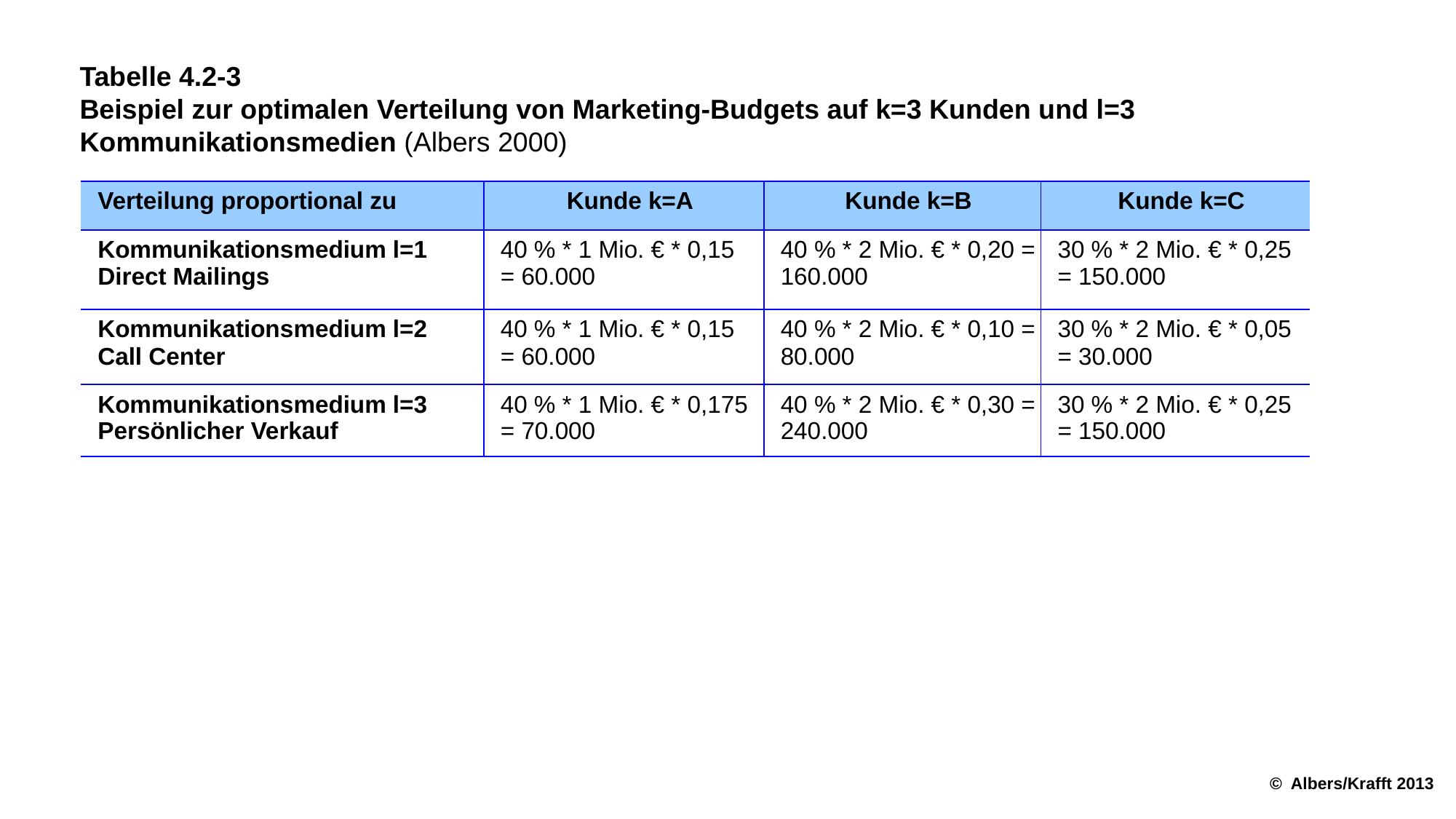

Tabelle 4.2-3
Beispiel zur optimalen Verteilung von Marketing-Budgets auf k=3 Kunden und l=3 Kommunikationsmedien (Albers 2000)
| Verteilung proportional zu | Kunde k=A | Kunde k=B | Kunde k=C |
| --- | --- | --- | --- |
| Kommunikations­medium l=1 Direct Mailings | 40 % \* 1 Mio. € \* 0,15 = 60.000 | 40 % \* 2 Mio. € \* 0,20 = 160.000 | 30 % \* 2 Mio. € \* 0,25 = 150.000 |
| Kommunikations­medium l=2 Call Center | 40 % \* 1 Mio. € \* 0,15 = 60.000 | 40 % \* 2 Mio. € \* 0,10 = 80.000 | 30 % \* 2 Mio. € \* 0,05 = 30.000 |
| Kommunikations­medium l=3 Persönlicher Verkauf | 40 % \* 1 Mio. € \* 0,175 = 70.000 | 40 % \* 2 Mio. € \* 0,30 = 240.000 | 30 % \* 2 Mio. € \* 0,25 = 150.000 |
©  Albers/Krafft 2013